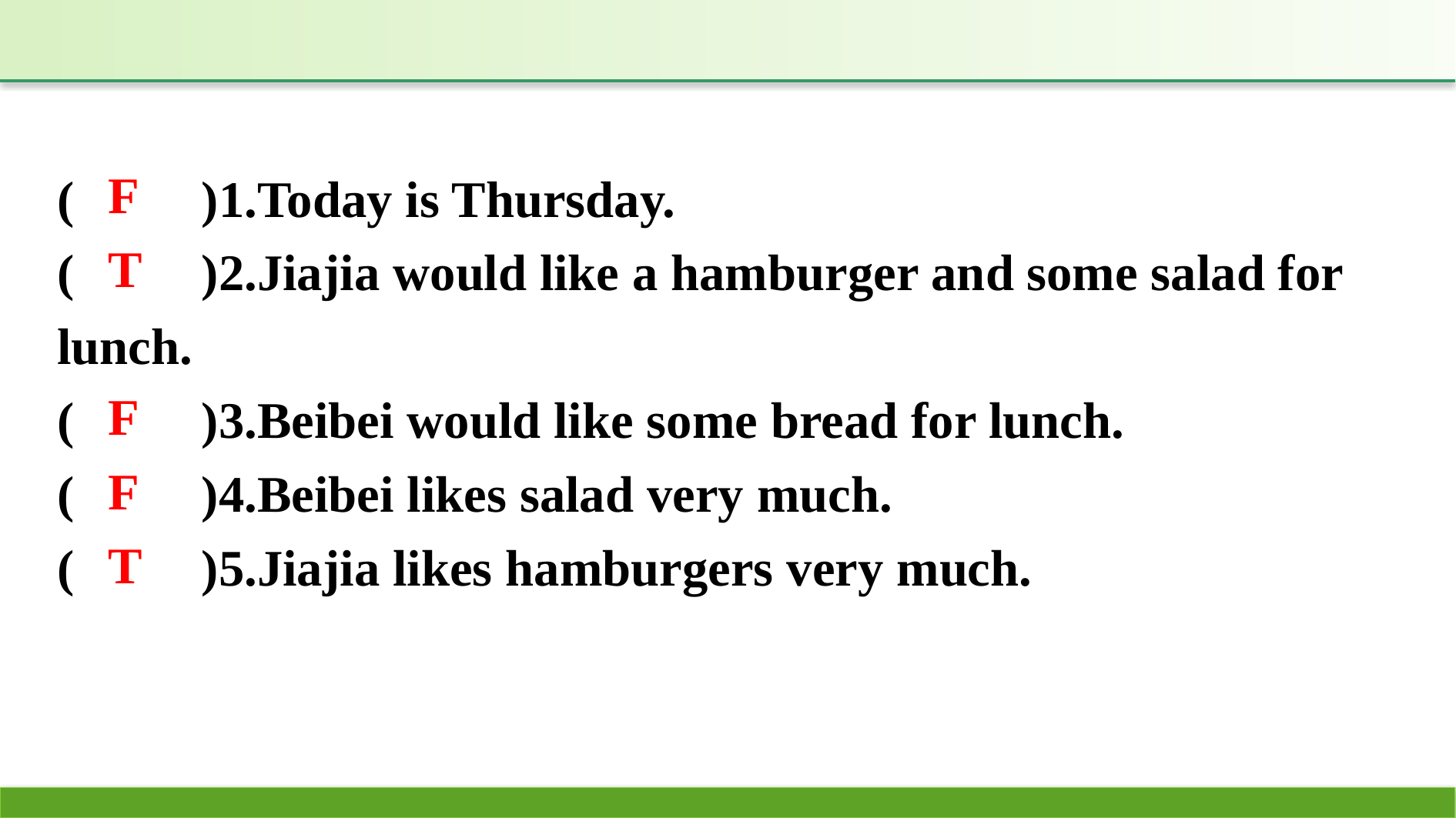

(　　)1.Today is Thursday.
(　　)2.Jiajia would like a hamburger and some salad for lunch.
(　　)3.Beibei would like some bread for lunch.
(　　)4.Beibei likes salad very much.
(　　)5.Jiajia likes hamburgers very much.
F
T
F
F
T